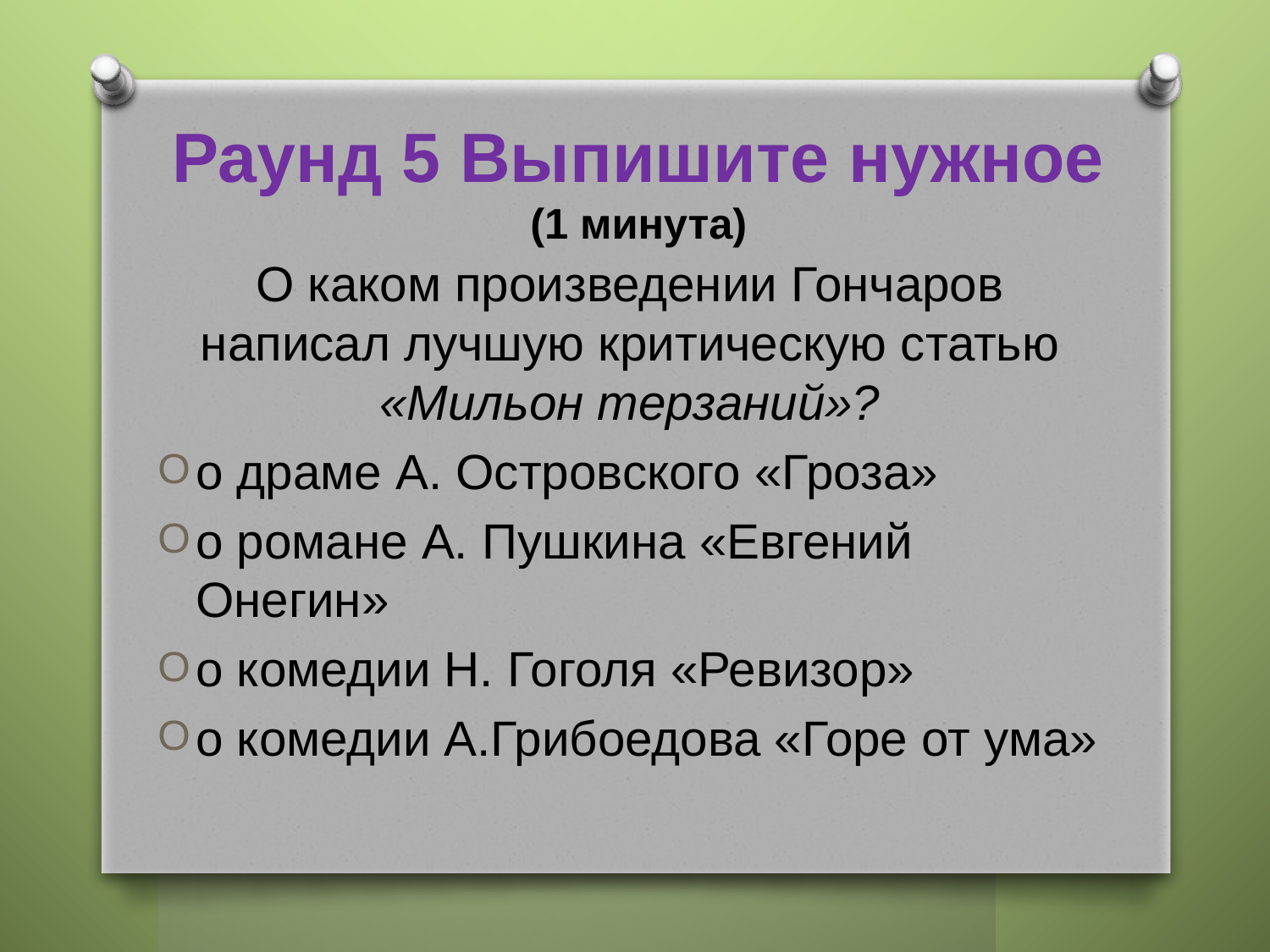

# Раунд 5 Выпишите нужное (1 минута)
О каком произведении Гончаров написал лучшую критическую статью «Мильон терзаний»?
о драме А. Островского «Гроза»
о романе А. Пушкина «Евгений Онегин»
о комедии Н. Гоголя «Ревизор»
о комедии А.Грибоедова «Горе от ума»